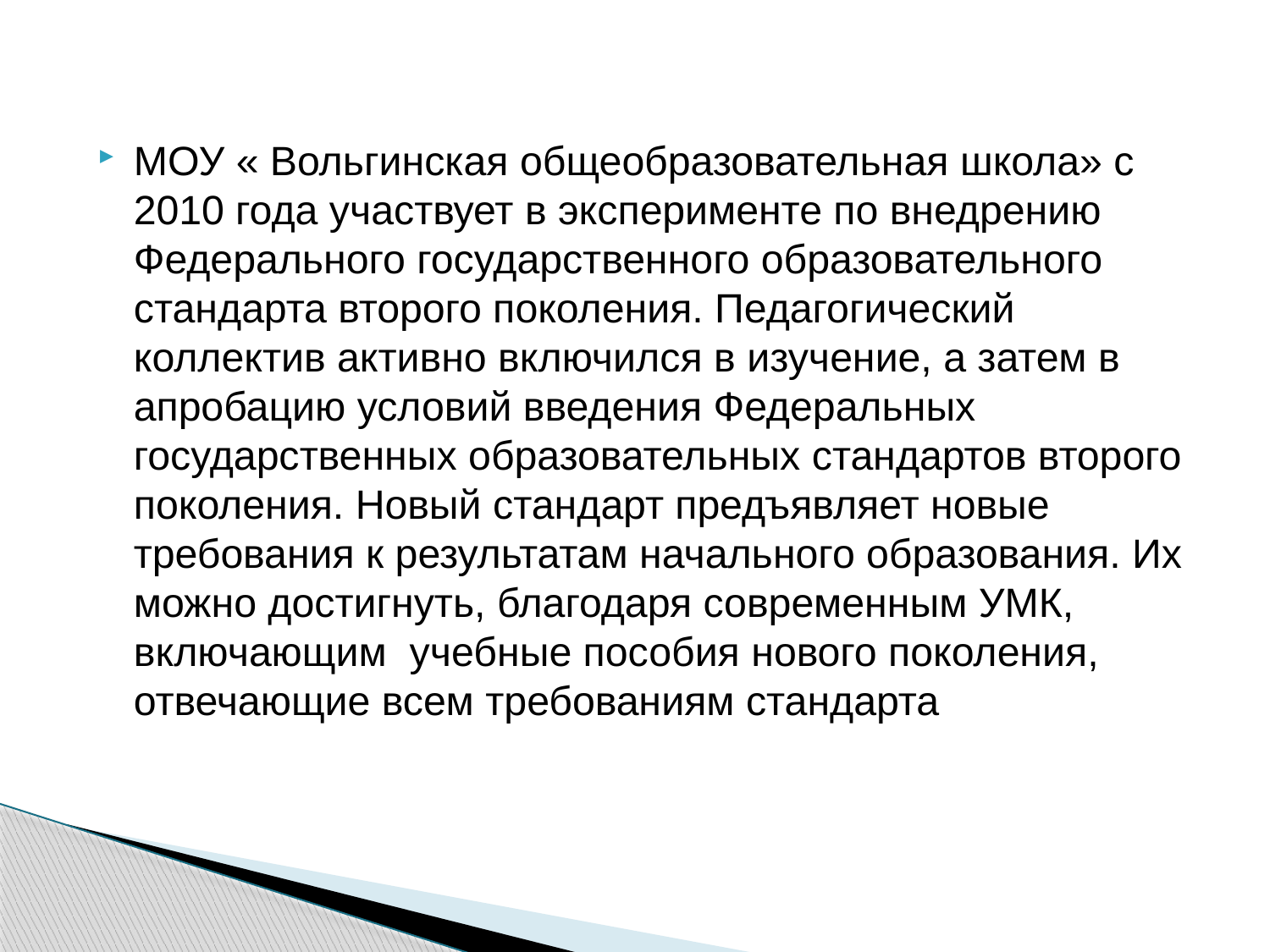

МОУ « Вольгинская общеобразовательная школа» с 2010 года участвует в эксперименте по внедрению Федерального государственного образовательного стандарта второго поколения. Педагогический коллектив активно включился в изучение, а затем в апробацию условий введения Федеральных государственных образовательных стандартов второго поколения. Новый стандарт предъявляет новые требования к результатам начального образования. Их можно достигнуть, благодаря современным УМК, включающим  учебные пособия нового поколения, отвечающие всем требованиям стандарта
#